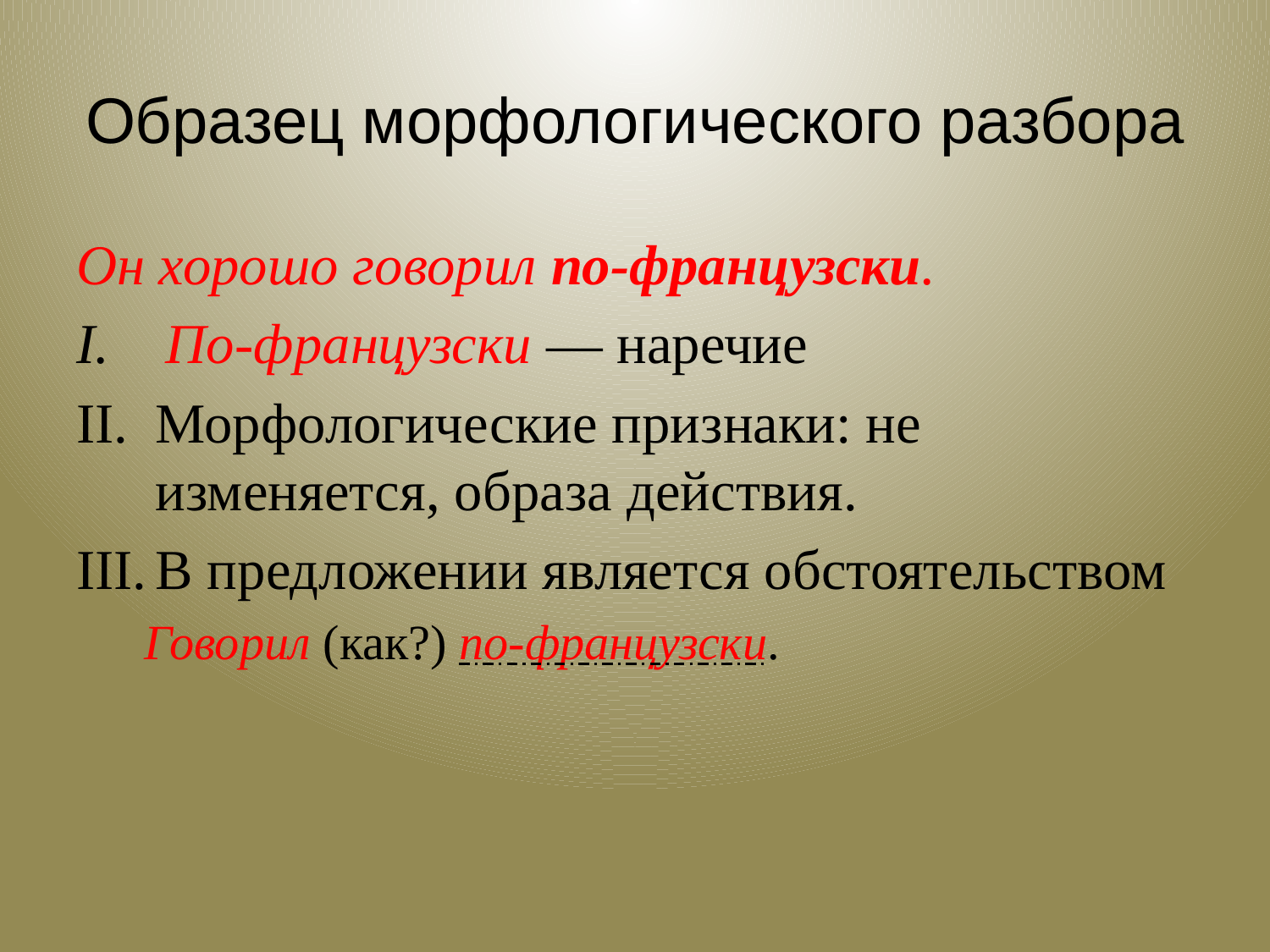

# Образец морфологического разбора
Он хорошо говорил по-французски.
 По-французски — наречие
Морфологические признаки: не изменяется, образа действия.
В предложении является обстоятельством
 Говорил (как?) по-французски.